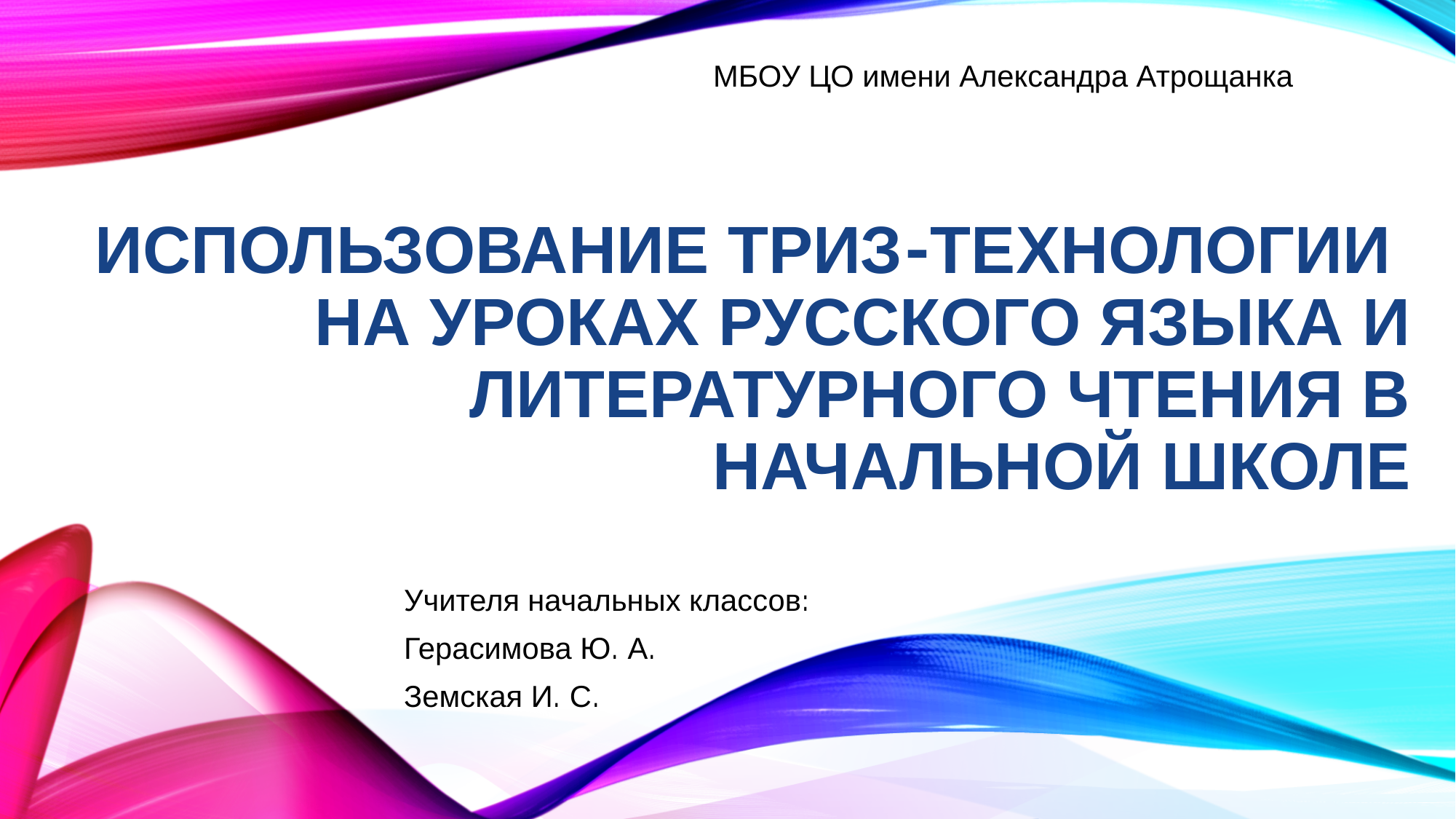

# Использование ТРИЗ-технологии  на уроках русского языка и литературного чтения в начальной школе
МБОУ ЦО имени Александра Атрощанка
Учителя начальных классов:
Герасимова Ю. А.
Земская И. С.